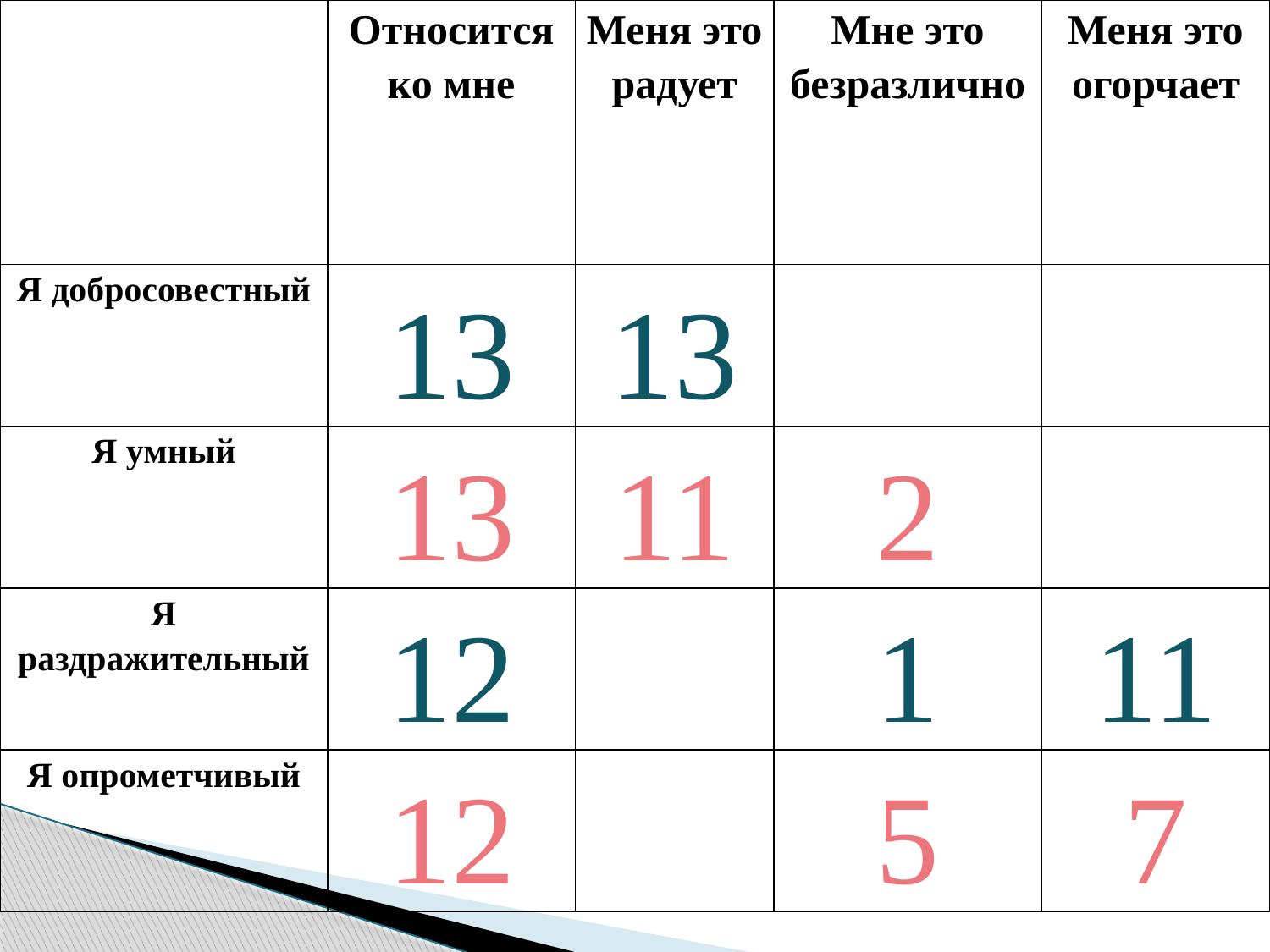

|  | Относится ко мне | Меня это радует | Мне это безразлично | Меня это огорчает |
| --- | --- | --- | --- | --- |
| Я добросовестный | 13 | 13 |  |  |
| Я умный | 13 | 11 | 2 |  |
| Я раздражительный | 12 |  | 1 | 11 |
| Я опрометчивый | 12 |  | 5 | 7 |